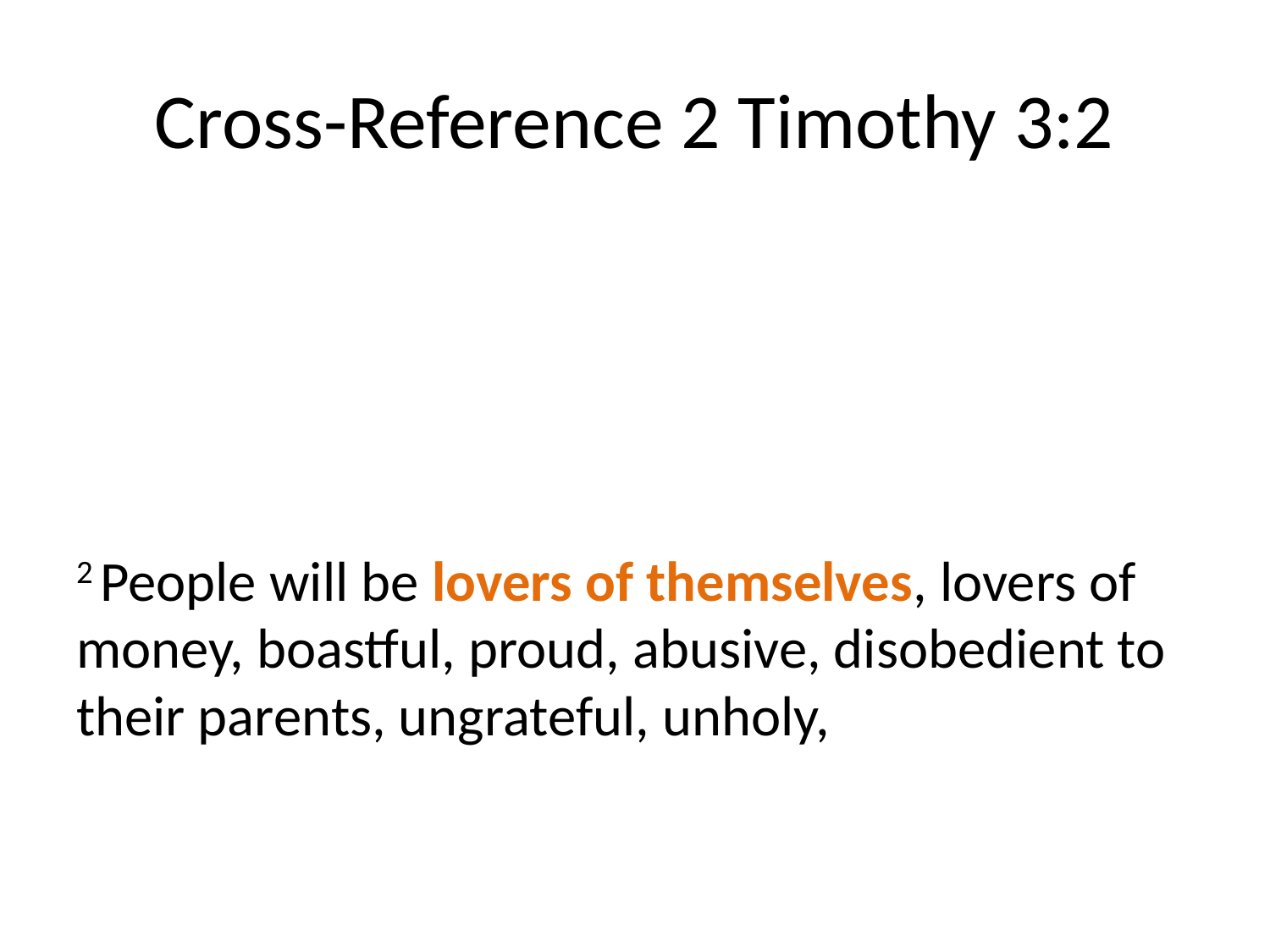

# Cross-Reference 2 Timothy 3:2

2 People will be lovers of themselves, lovers of money, boastful, proud, abusive, disobedient to their parents, ungrateful, unholy,